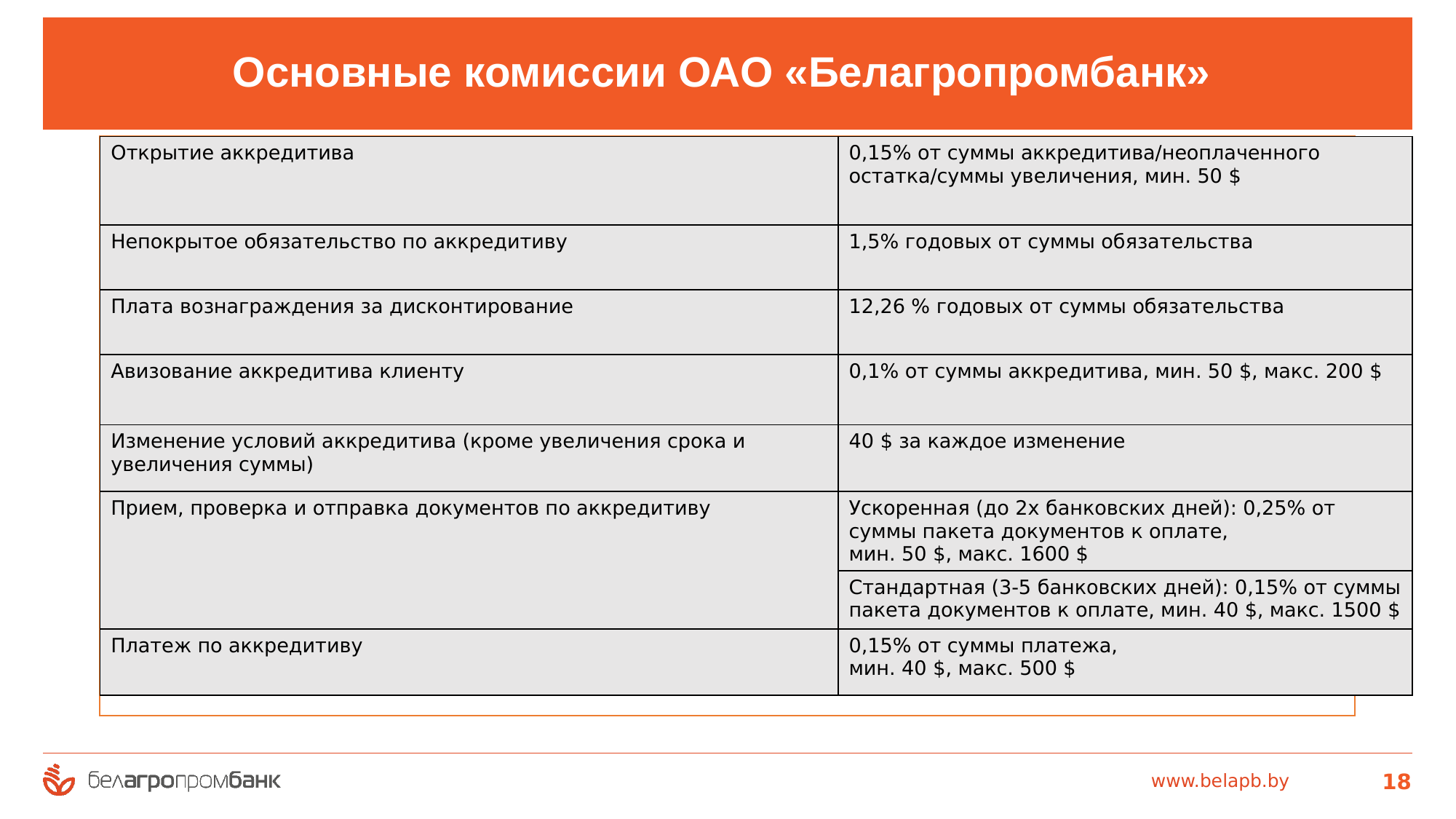

# Основные комиссии ОАО «Белагропромбанк»

| Открытие аккредитива | 0,15% от суммы аккредитива/неоплаченного остатка/суммы увеличения, мин. 50 $ |
| --- | --- |
| Непокрытое обязательство по аккредитиву | 1,5% годовых от суммы обязательства |
| Плата вознаграждения за дисконтирование | 12,26 % годовых от суммы обязательства |
| Авизование аккредитива клиенту | 0,1% от суммы аккредитива, мин. 50 $, макс. 200 $ |
| Изменение условий аккредитива (кроме увеличения срока и увеличения суммы) | 40 $ за каждое изменение |
| Прием, проверка и отправка документов по аккредитиву | Ускоренная (до 2х банковских дней): 0,25% от суммы пакета документов к оплате, мин. 50 $, макс. 1600 $ |
|  | Стандартная (3-5 банковских дней): 0,15% от суммы пакета документов к оплате, мин. 40 $, макс. 1500 $ |
| Платеж по аккредитиву | 0,15% от суммы платежа, мин. 40 $, макс. 500 $ |